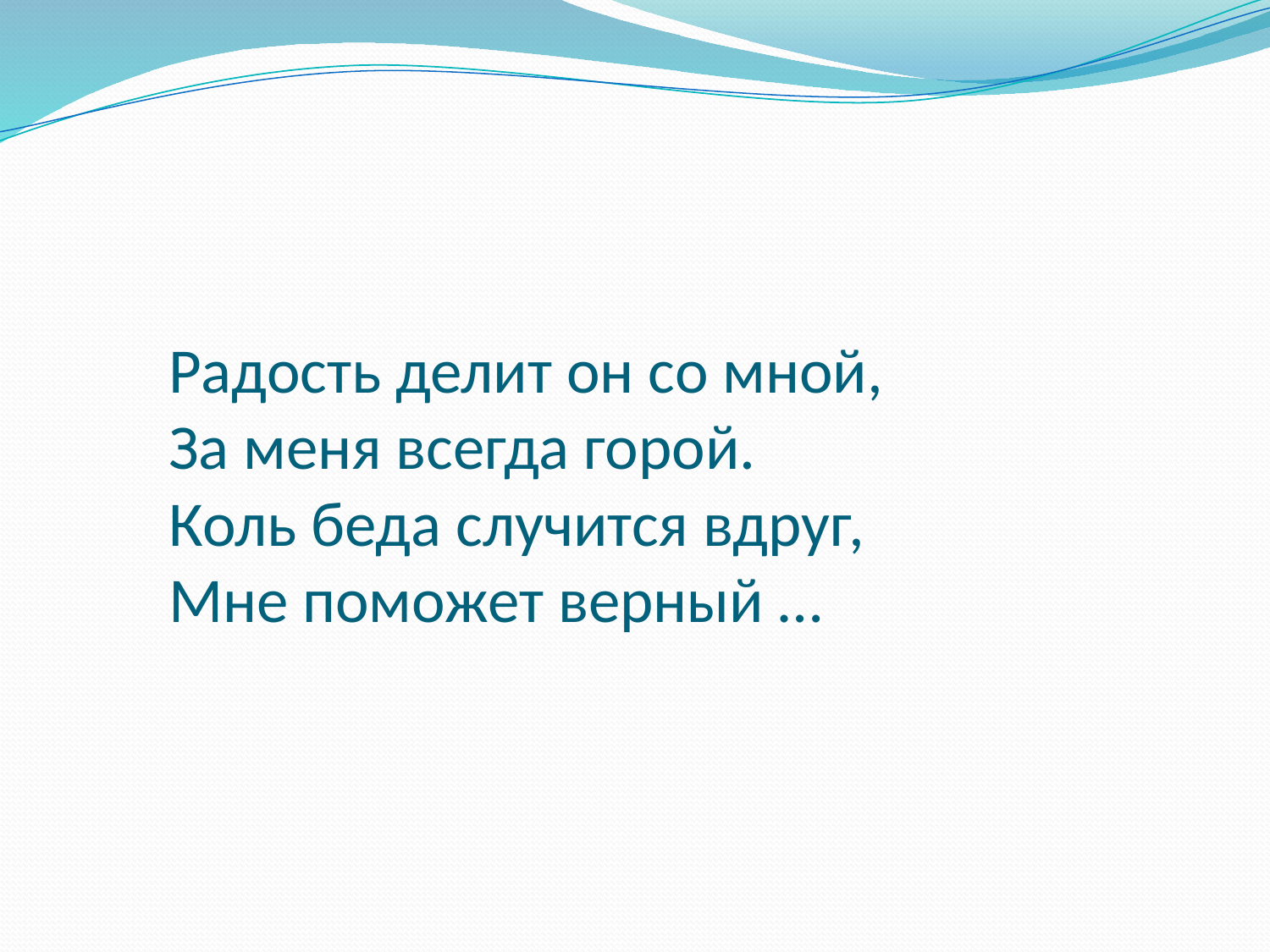

# Радость делит он со мной, За меня всегда горой. Коль беда случится вдруг, Мне поможет верный …